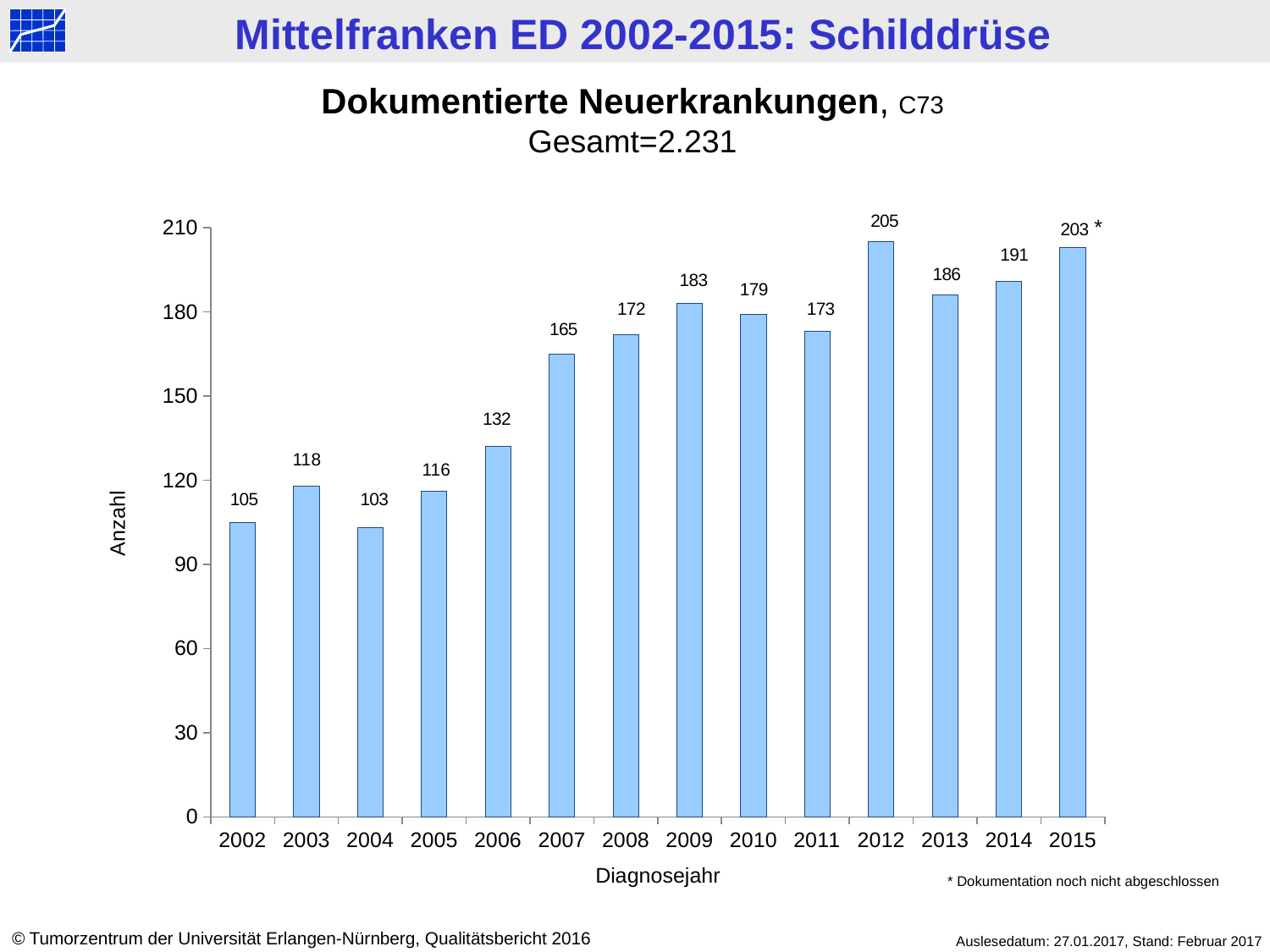

Dokumentierte Neuerkrankungen, C73
Gesamt=2.231
*

### Chart

| Category | Datenreihe 1 |
|---|---|
| 2002 | 105.0 |
| 2003 | 118.0 |
| 2004 | 103.0 |
| 2005 | 116.0 |
| 2006 | 132.0 |
| 2007 | 165.0 |
| 2008 | 172.0 |
| 2009 | 183.0 |
| 2010 | 179.0 |
| 2011 | 173.0 |
| 2012 | 205.0 |
| 2013 | 186.0 |
| 2014 | 191.0 |
| 2015 | 203.0 |
Anzahl
Diagnosejahr
* Dokumentation noch nicht abgeschlossen